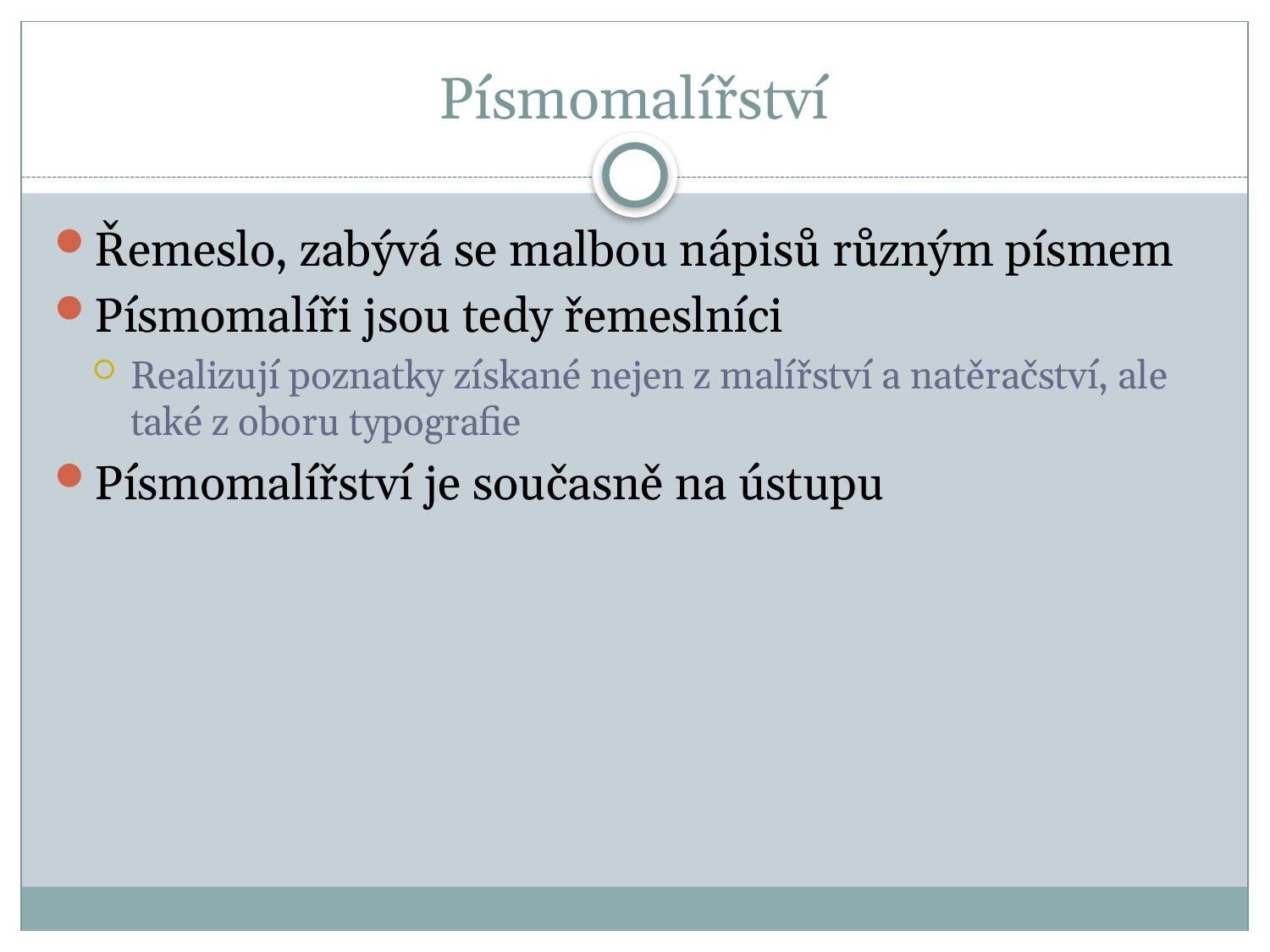

# Písmomalířství
Řemeslo, zabývá se malbou nápisů různým písmem
Písmomalíři jsou tedy řemeslníci
Realizují poznatky získané nejen z malířství a natěračství, ale také z oboru typografie
Písmomalířství je současně na ústupu